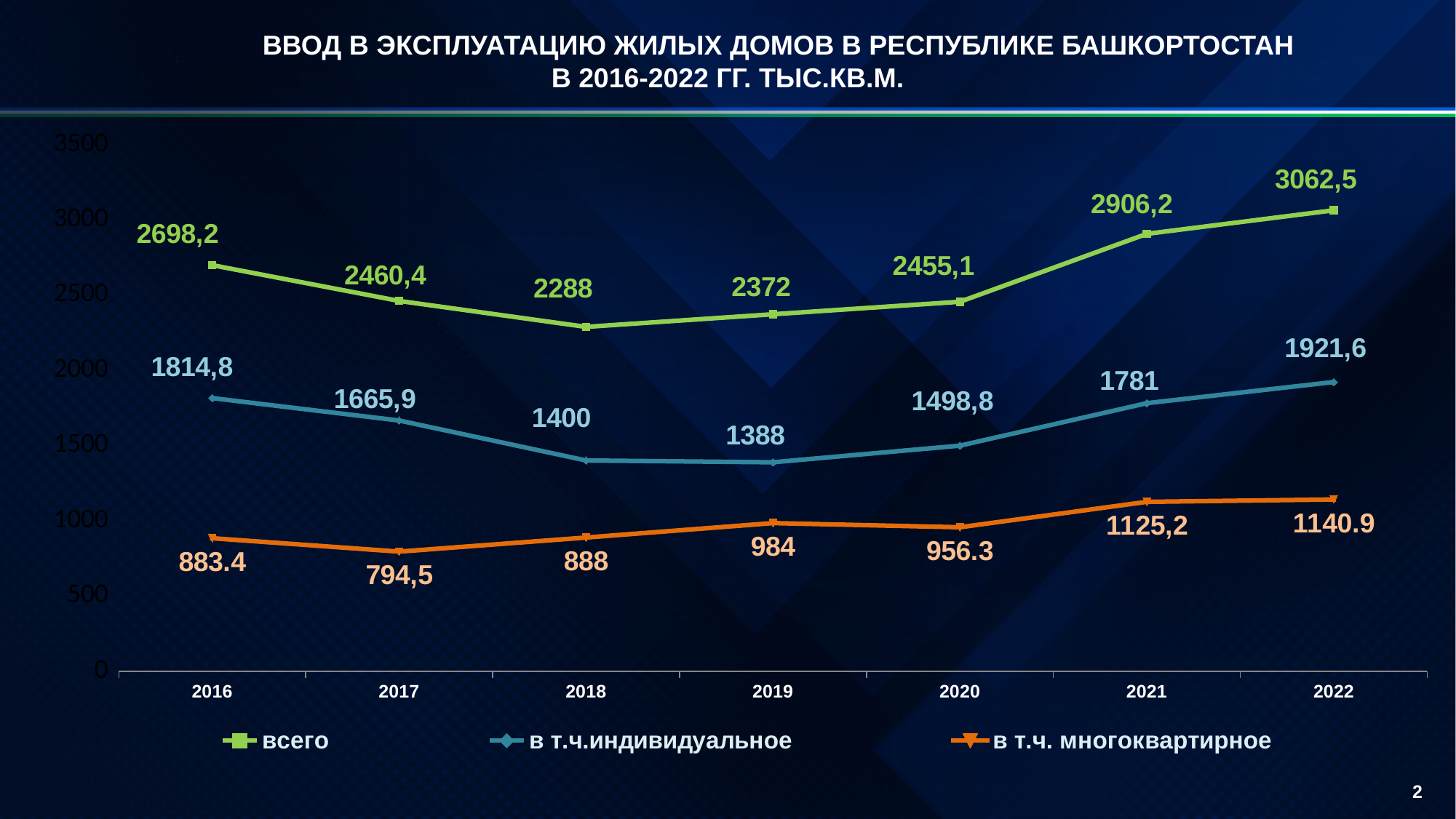

ВВОД В ЭКСПЛУАТАЦИЮ ЖИЛЫХ ДОМОВ В РЕСПУБЛИКЕ БАШКОРТОСТАН
В 2016-2022 ГГ. ТЫС.КВ.М.

### Chart

| Category | всего | в т.ч.индивидуальное | в т.ч. многоквартирное |
|---|---|---|---|
| 2016 | 2698.2 | 1814.8 | 883.4 |
| 2017 | 2460.4 | 1665.9 | 794.5 |
| 2018 | 2288.0 | 1400.0 | 888.0 |
| 2019 | 2372.0 | 1388.0 | 984.0 |
| 2020 | 2455.1 | 1498.8 | 956.3 |
| 2021 | 2906.2 | 1781.0 | 1125.2 |
| 2022 | 3062.5 | 1921.6 | 1140.9 |
2